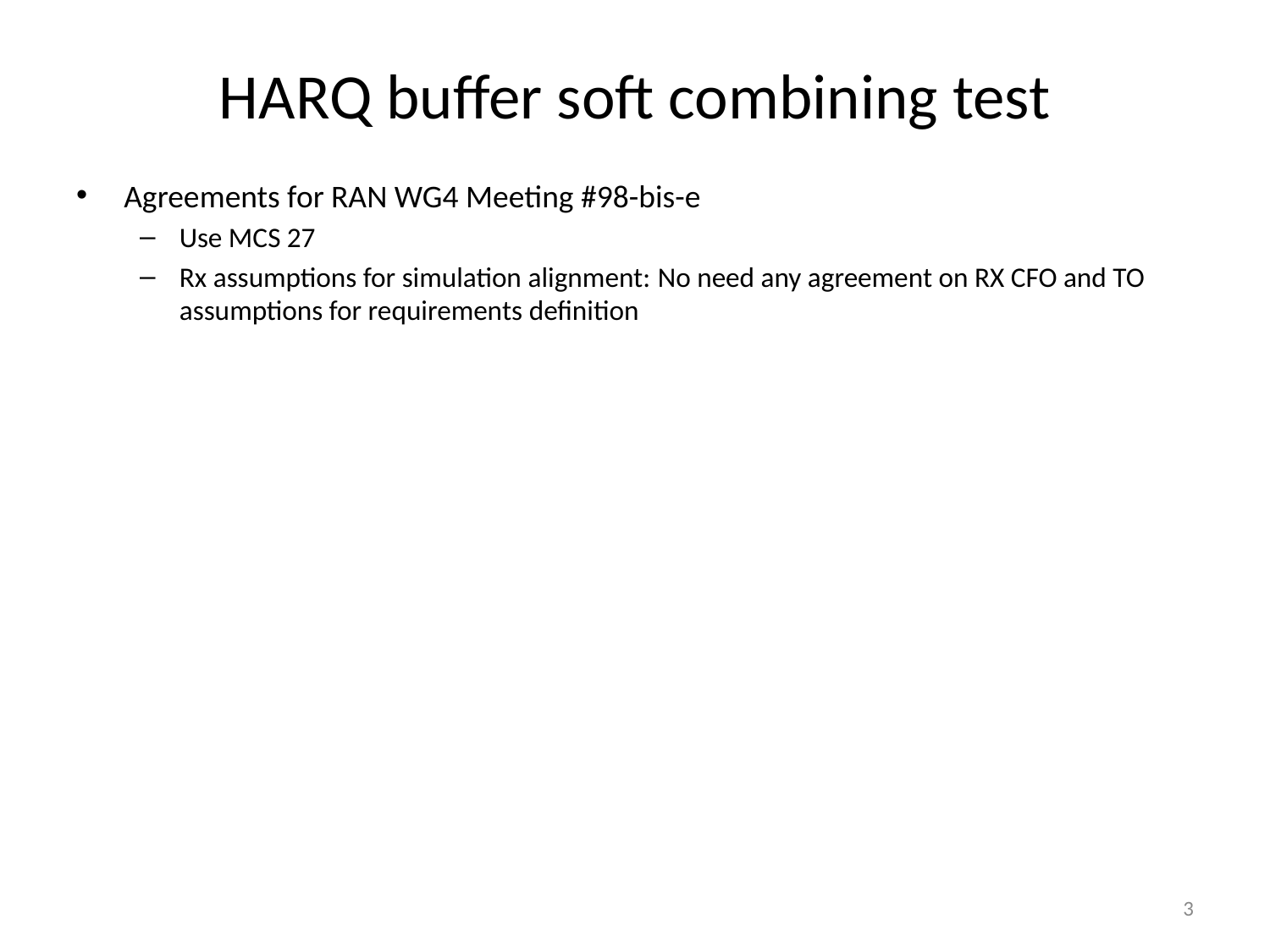

# HARQ buffer soft combining test
Agreements for RAN WG4 Meeting #98-bis-e
Use MCS 27
Rx assumptions for simulation alignment: No need any agreement on RX CFO and TO assumptions for requirements definition
3